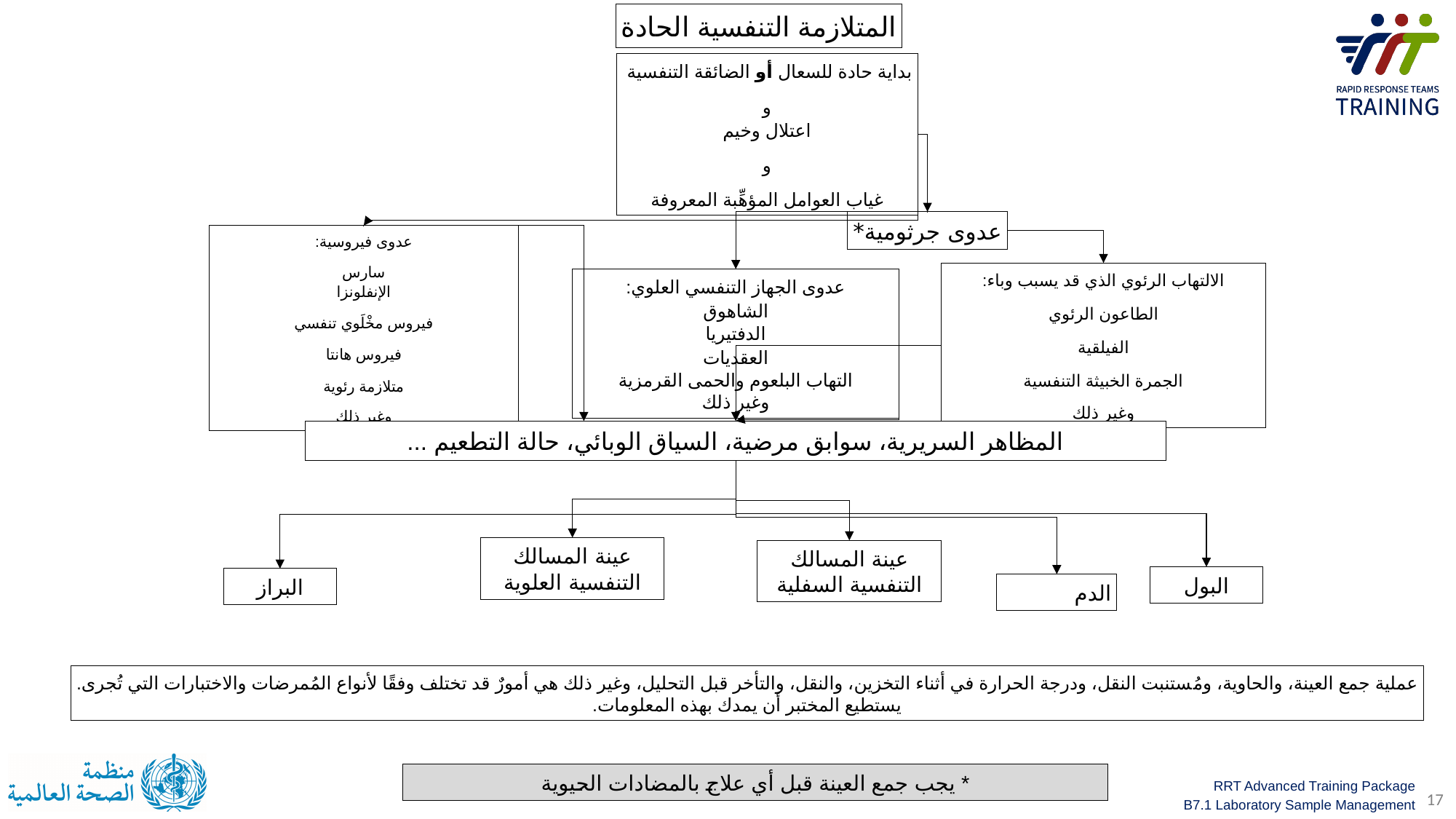

المتلازمة التنفسية الحادة
بداية حادة للسعال أو الضائقة التنفسية
و
اعتلال وخيم
و
غياب العوامل المؤهِّبة المعروفة
عدوى جرثومية*
عدوى فيروسية:
سارس
الإنفلونزا
فيروس مخْلَوي تنفسي
فيروس هانتا
متلازمة رئوية
وغير ذلك
الالتهاب الرئوي الذي قد يسبب وباء:
الطاعون الرئوي
الفيلقية
الجمرة الخبيثة التنفسية
وغير ذلك
عدوى الجهاز التنفسي العلوي:
الشاهوق
الدفتيريا
العقديات
التهاب البلعوم والحمى القرمزية
وغير ذلك
المظاهر السريرية، سوابق مرضية، السياق الوبائي، حالة التطعيم ...
عينة المسالك التنفسية العلوية
عينة المسالك التنفسية السفلية
البول
البراز
الدم
عملية جمع العينة، والحاوية، ومُستنبت النقل، ودرجة الحرارة في أثناء التخزين، والنقل، والتأخر قبل التحليل، وغير ذلك هي أمورٌ قد تختلف وفقًا لأنواع المُمرضات والاختبارات التي تُجرى.
يستطيع المختبر أن يمدك بهذه المعلومات.
* يجب جمع العينة قبل أي علاج بالمضادات الحيوية